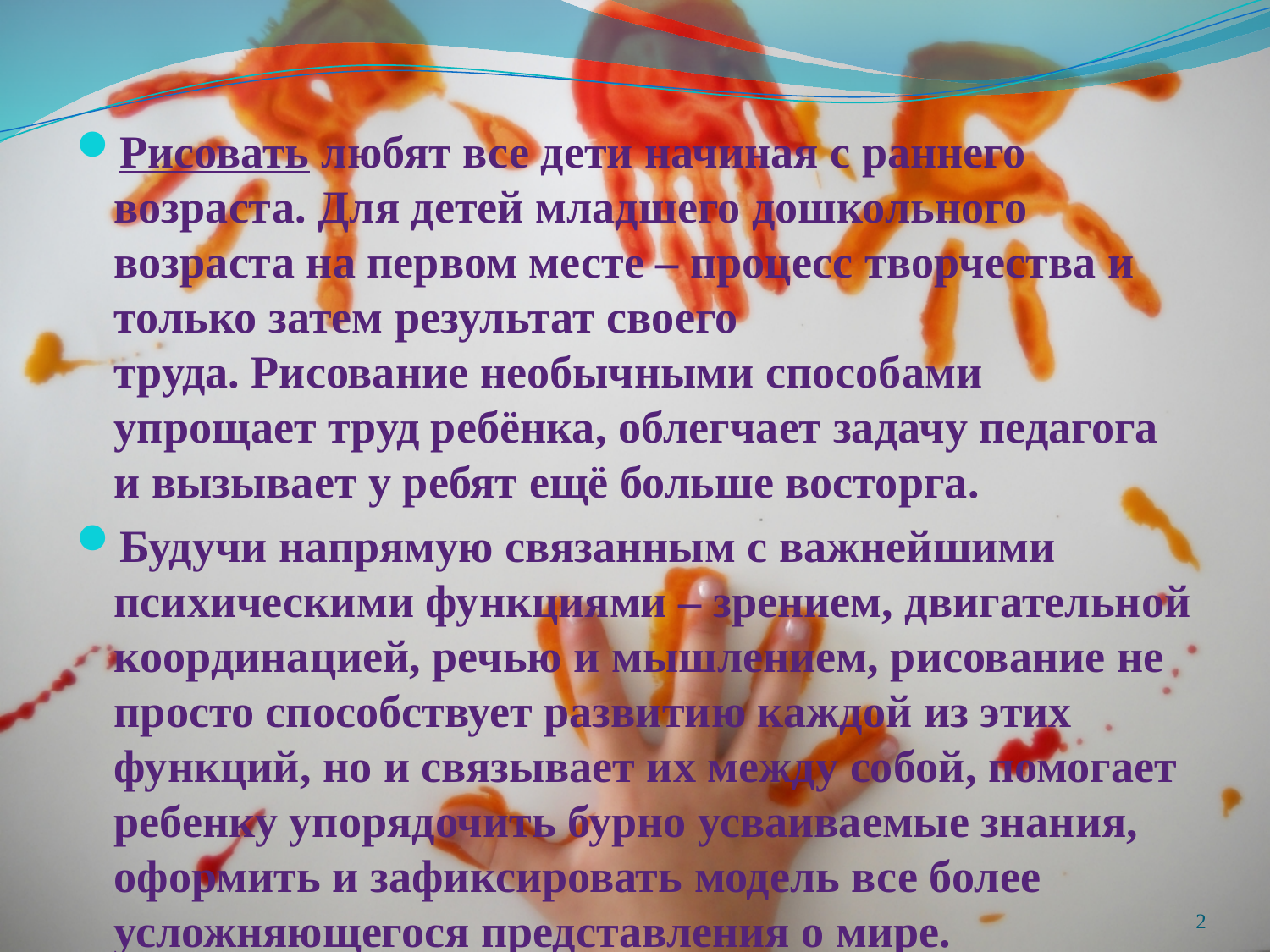

Рисовать любят все дети начиная с раннего возраста. Для детей младшего дошкольного возраста на первом месте – процесс творчества и только затем результат своего труда. Рисование необычными способами упрощает труд ребёнка, облегчает задачу педагога и вызывает у ребят ещё больше восторга.
Будучи напрямую связанным с важнейшими психическими функциями – зрением, двигательной координацией, речью и мышлением, рисование не просто способствует развитию каждой из этих функций, но и связывает их между собой, помогает ребенку упорядочить бурно усваиваемые знания, оформить и зафиксировать модель все более усложняющегося представления о мире.

2